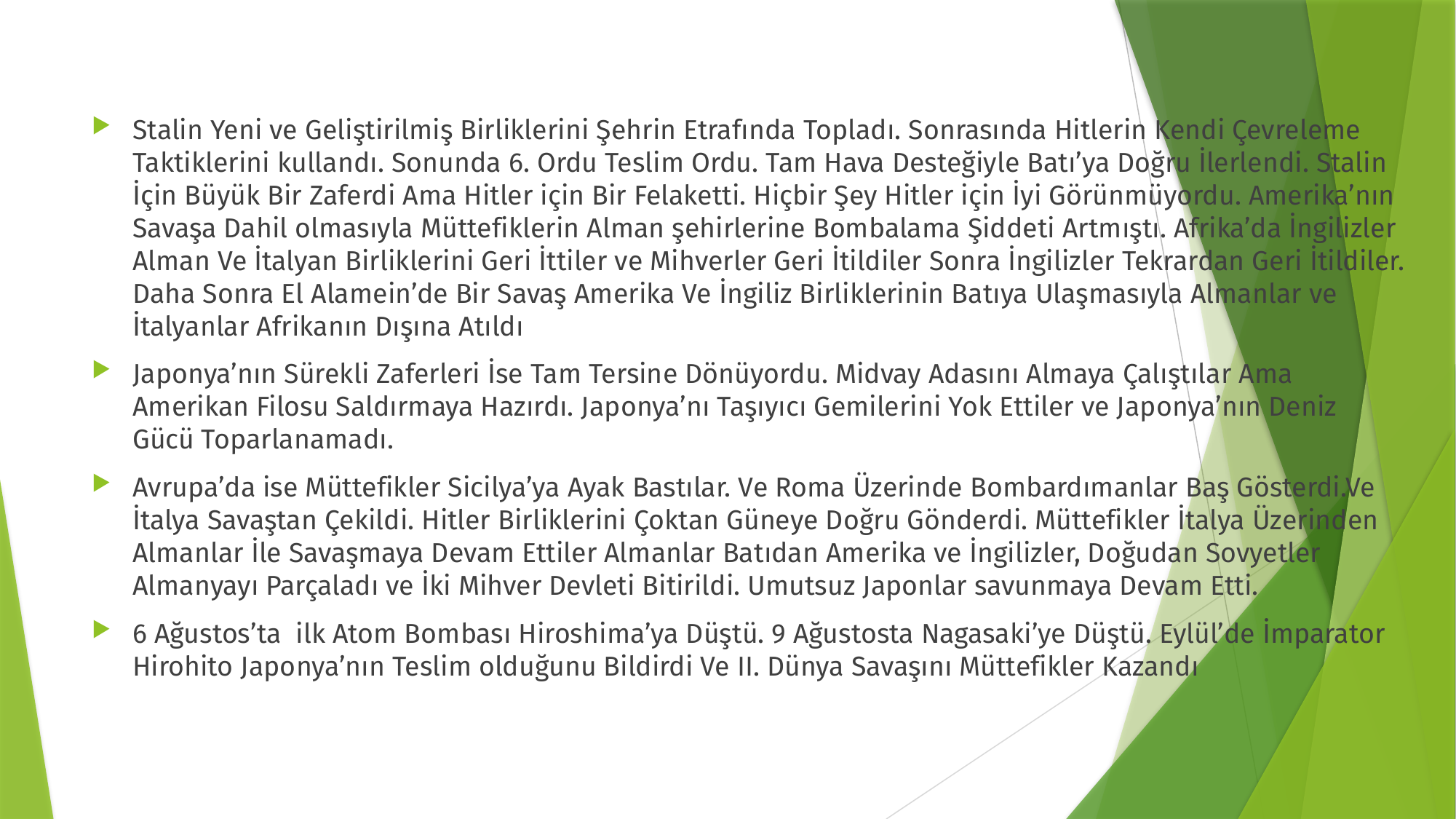

Stalin Yeni ve Geliştirilmiş Birliklerini Şehrin Etrafında Topladı. Sonrasında Hitlerin Kendi Çevreleme Taktiklerini kullandı. Sonunda 6. Ordu Teslim Ordu. Tam Hava Desteğiyle Batı’ya Doğru İlerlendi. Stalin İçin Büyük Bir Zaferdi Ama Hitler için Bir Felaketti. Hiçbir Şey Hitler için İyi Görünmüyordu. Amerika’nın Savaşa Dahil olmasıyla Müttefiklerin Alman şehirlerine Bombalama Şiddeti Artmıştı. Afrika’da İngilizler Alman Ve İtalyan Birliklerini Geri İttiler ve Mihverler Geri İtildiler Sonra İngilizler Tekrardan Geri İtildiler. Daha Sonra El Alamein’de Bir Savaş Amerika Ve İngiliz Birliklerinin Batıya Ulaşmasıyla Almanlar ve İtalyanlar Afrikanın Dışına Atıldı
Japonya’nın Sürekli Zaferleri İse Tam Tersine Dönüyordu. Midvay Adasını Almaya Çalıştılar Ama Amerikan Filosu Saldırmaya Hazırdı. Japonya’nı Taşıyıcı Gemilerini Yok Ettiler ve Japonya’nın Deniz Gücü Toparlanamadı.
Avrupa’da ise Müttefikler Sicilya’ya Ayak Bastılar. Ve Roma Üzerinde Bombardımanlar Baş Gösterdi.Ve İtalya Savaştan Çekildi. Hitler Birliklerini Çoktan Güneye Doğru Gönderdi. Müttefikler İtalya Üzerinden Almanlar İle Savaşmaya Devam Ettiler Almanlar Batıdan Amerika ve İngilizler, Doğudan Sovyetler Almanyayı Parçaladı ve İki Mihver Devleti Bitirildi. Umutsuz Japonlar savunmaya Devam Etti.
6 Ağustos’ta  ilk Atom Bombası Hiroshima’ya Düştü. 9 Ağustosta Nagasaki’ye Düştü. Eylül’de İmparator Hirohito Japonya’nın Teslim olduğunu Bildirdi Ve II. Dünya Savaşını Müttefikler Kazandı